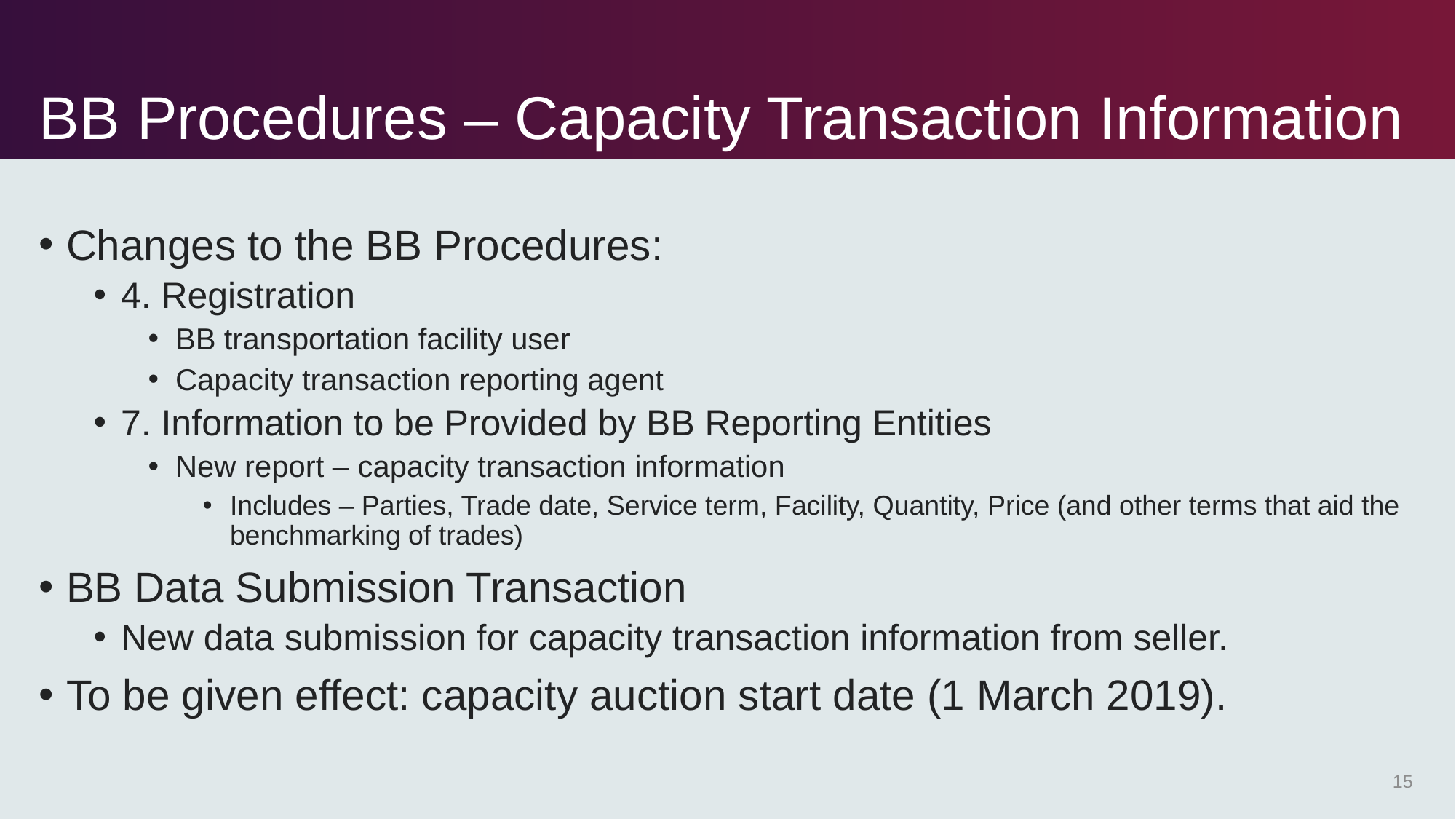

# BB Procedures – Capacity Transaction Information
Changes to the BB Procedures:
4. Registration
BB transportation facility user
Capacity transaction reporting agent
7. Information to be Provided by BB Reporting Entities
New report – capacity transaction information
Includes – Parties, Trade date, Service term, Facility, Quantity, Price (and other terms that aid the benchmarking of trades)
BB Data Submission Transaction
New data submission for capacity transaction information from seller.
To be given effect: capacity auction start date (1 March 2019).

15